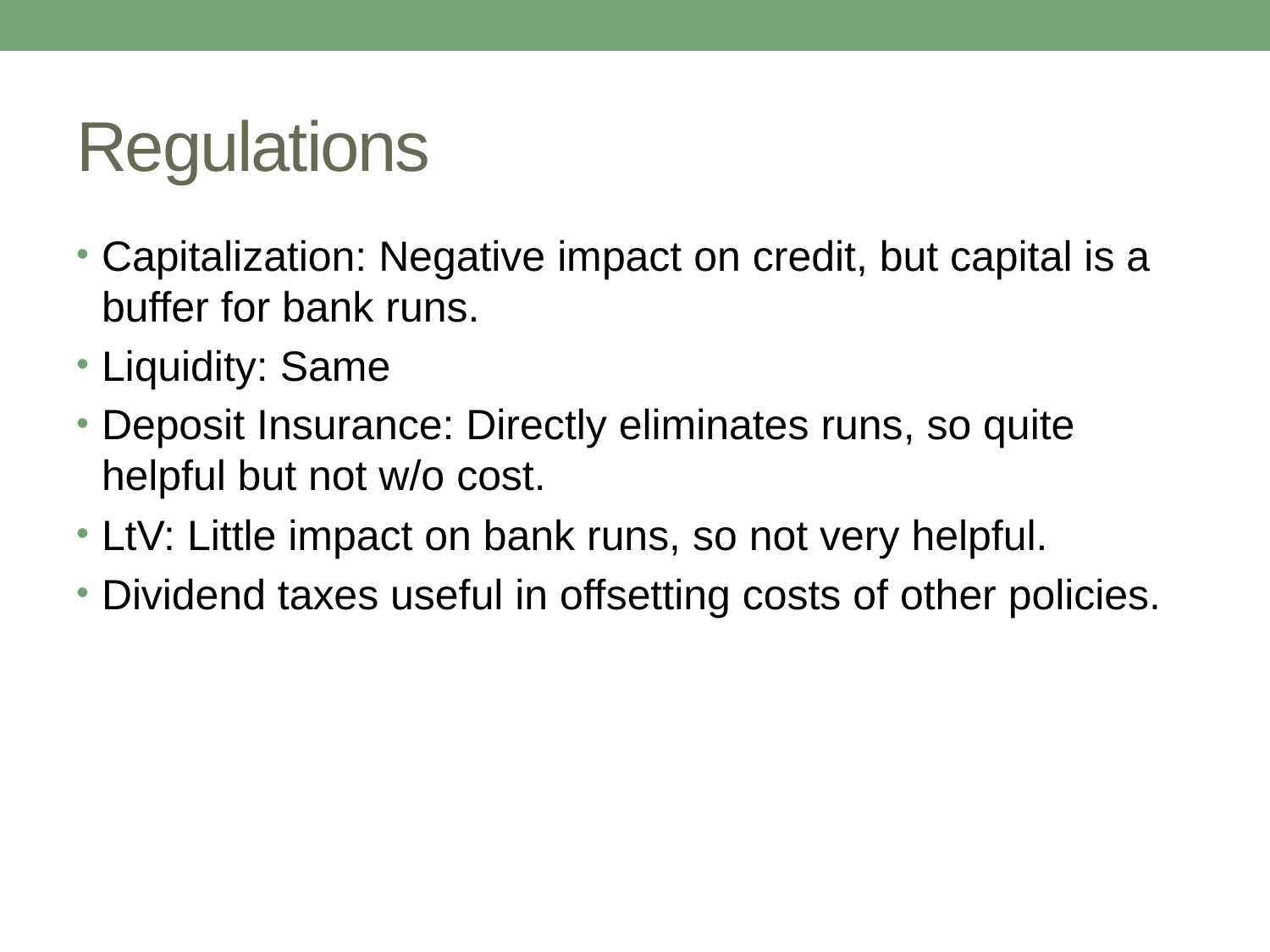

# Regulations
Capitalization: Negative impact on credit, but capital is a buffer for bank runs.
Liquidity: Same
Deposit Insurance: Directly eliminates runs, so quite helpful but not w/o cost.
LtV: Little impact on bank runs, so not very helpful.
Dividend taxes useful in offsetting costs of other policies.